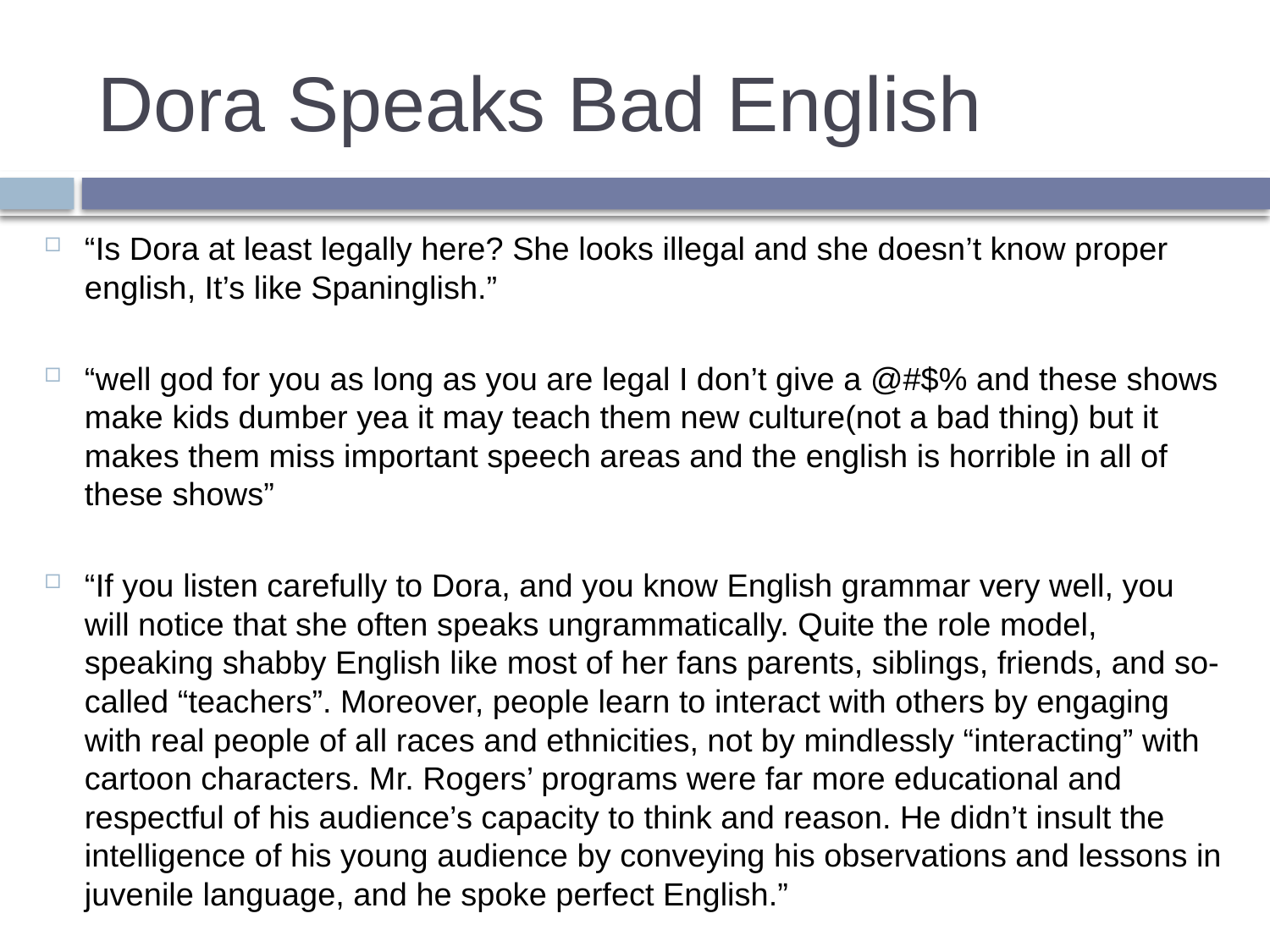

# Dora Speaks Bad English
“Is Dora at least legally here? She looks illegal and she doesn’t know proper english, It’s like Spaninglish.”

“well god for you as long as you are legal I don’t give a @#$% and these shows make kids dumber yea it may teach them new culture(not a bad thing) but it makes them miss important speech areas and the english is horrible in all of these shows”

“If you listen carefully to Dora, and you know English grammar very well, you will notice that she often speaks ungrammatically. Quite the role model, speaking shabby English like most of her fans parents, siblings, friends, and so-called “teachers”. Moreover, people learn to interact with others by engaging with real people of all races and ethnicities, not by mindlessly “interacting” with cartoon characters. Mr. Rogers’ programs were far more educational and respectful of his audience’s capacity to think and reason. He didn’t insult the intelligence of his young audience by conveying his observations and lessons in juvenile language, and he spoke perfect English.”